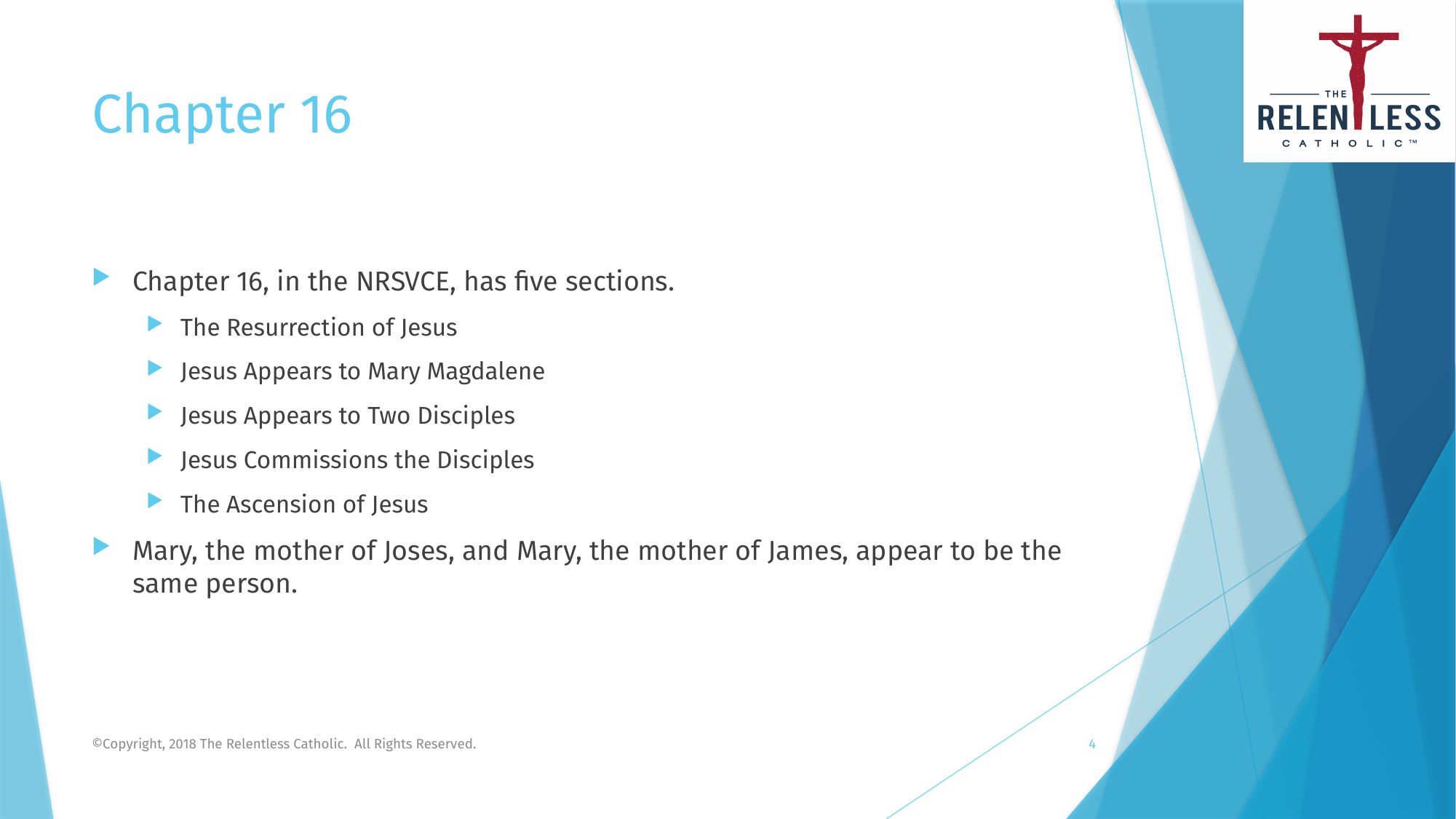

# Chapter 16
Chapter 16, in the NRSVCE, has five sections.
The Resurrection of Jesus
Jesus Appears to Mary Magdalene
Jesus Appears to Two Disciples
Jesus Commissions the Disciples
The Ascension of Jesus
Mary, the mother of Joses, and Mary, the mother of James, appear to be the same person.

©Copyright, 2018 The Relentless Catholic.  All Rights Reserved.
4